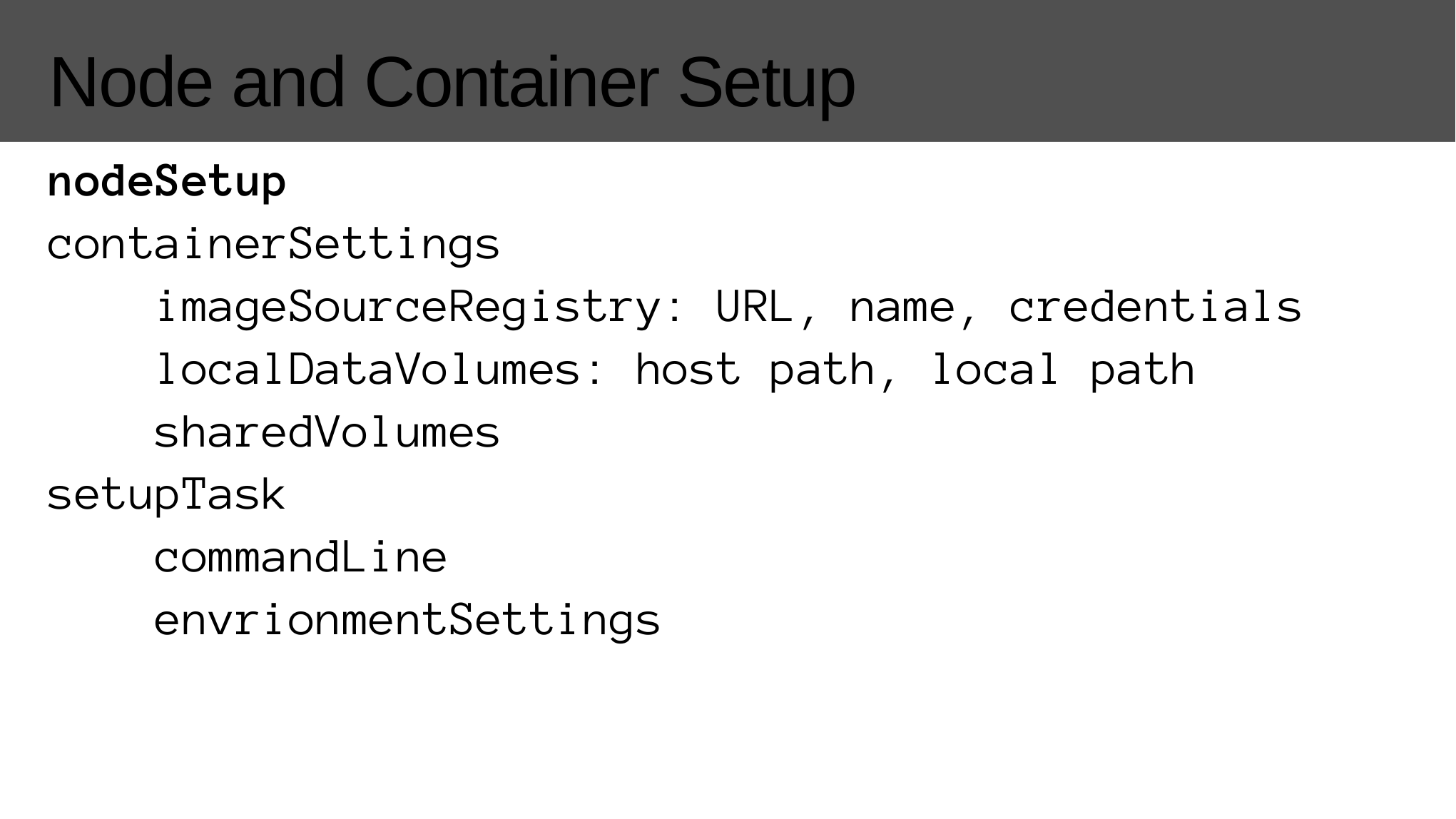

# Node and Container Setup
nodeSetup
containerSettings
	imageSourceRegistry: URL, name, credentials
	localDataVolumes: host path, local path
	sharedVolumes
setupTask
	commandLine
	envrionmentSettings